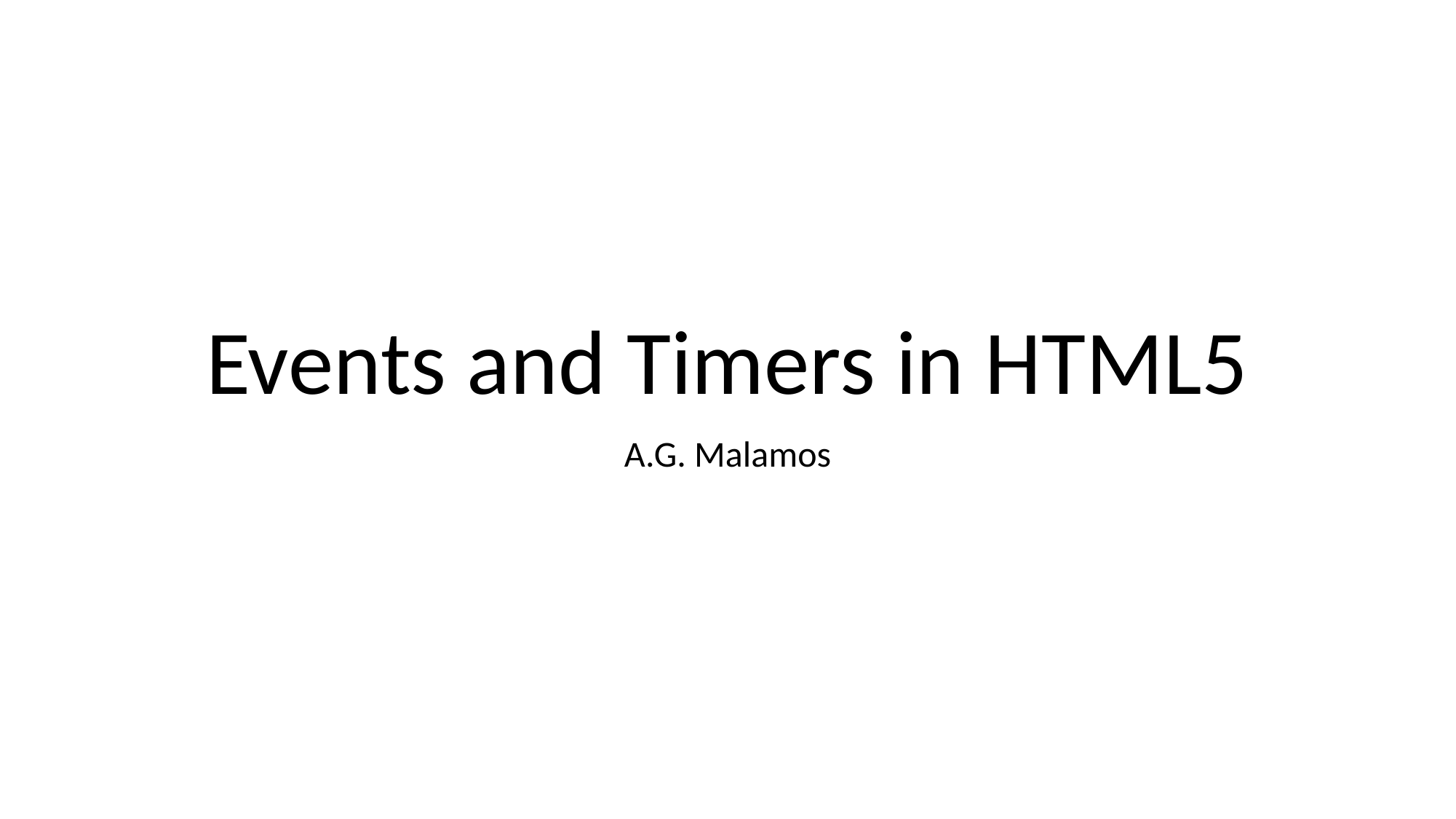

# Events and Timers in HTML5
A.G. Malamos